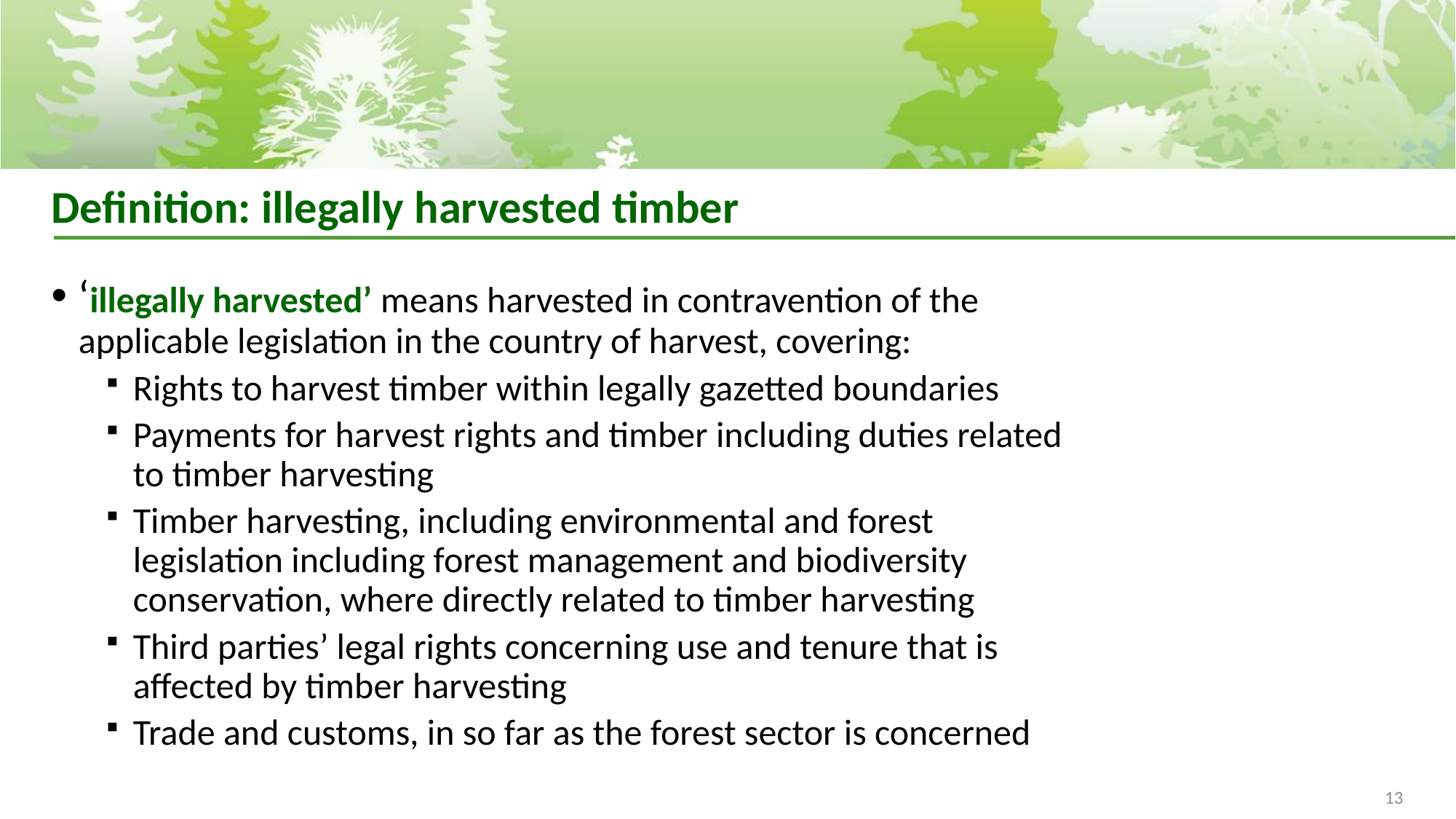

# Definition: illegally harvested timber
‘illegally harvested’ means harvested in contravention of the applicable legislation in the country of harvest, covering:
Rights to harvest timber within legally gazetted boundaries
Payments for harvest rights and timber including duties related to timber harvesting
Timber harvesting, including environmental and forest legislation including forest management and biodiversity conservation, where directly related to timber harvesting
Third parties’ legal rights concerning use and tenure that is affected by timber harvesting
Trade and customs, in so far as the forest sector is concerned
13